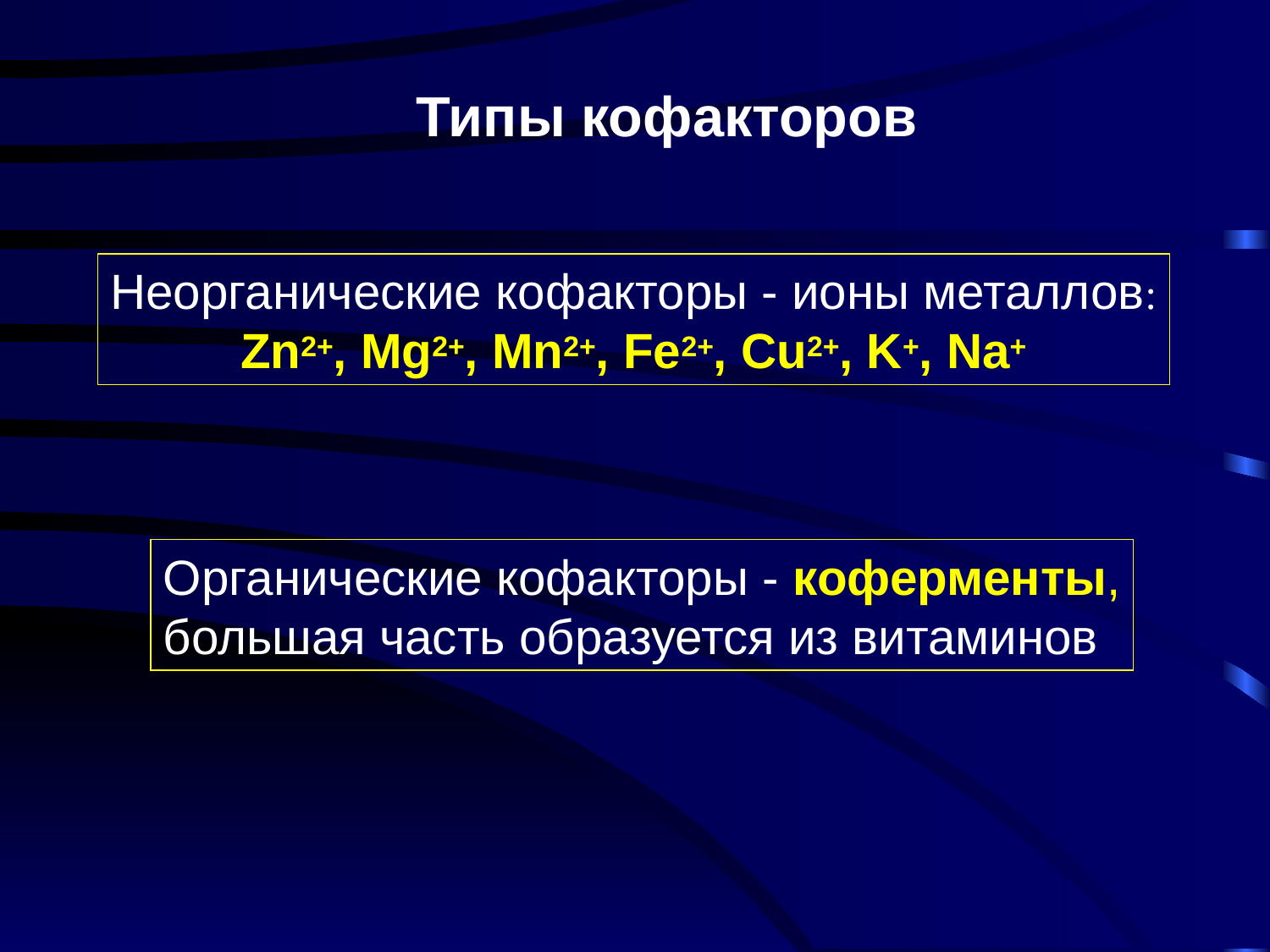

Типы кофакторов

Неорганические кофакторы - ионы металлов:
Zn2+, Mg2+, Mn2+, Fe2+, Cu2+, K+, Na+
Органические кофакторы - коферменты,
большая часть образуется из витаминов